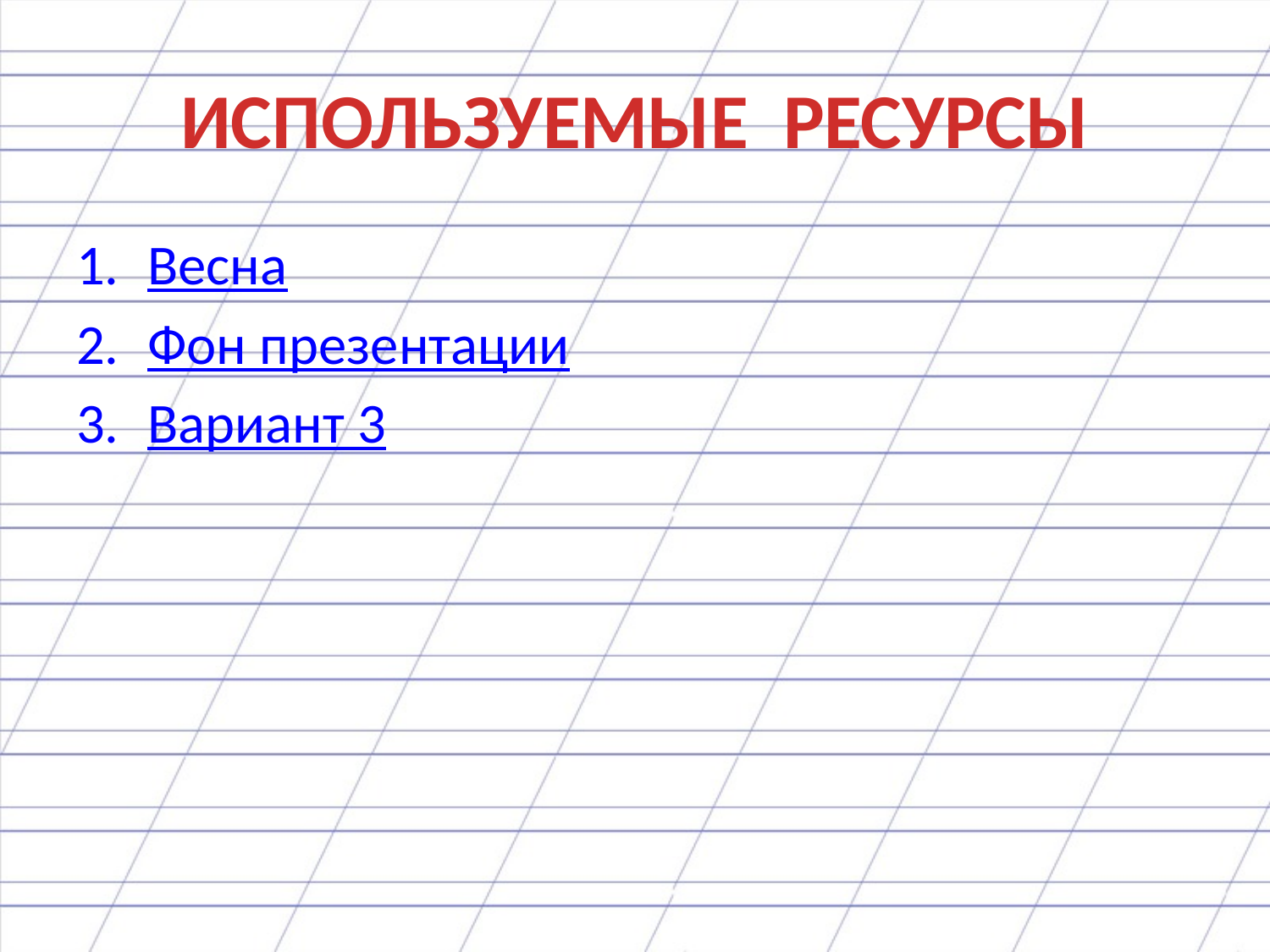

# ИСПОЛЬЗУЕМЫЕ  РЕСУРСЫ
Весна
Фон презентации
Вариант 3